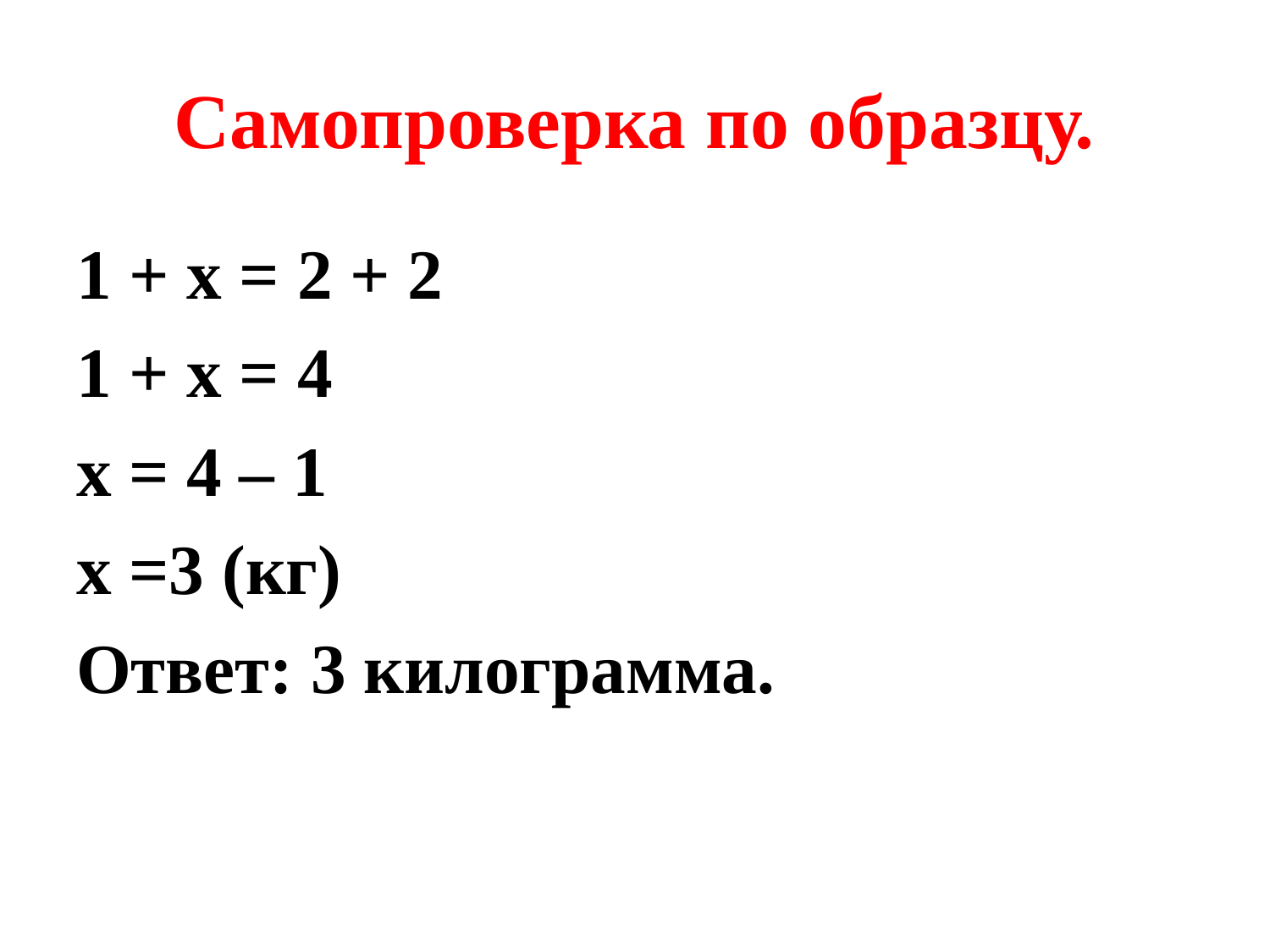

# Самопроверка по образцу.
1 + х = 2 + 2
1 + х = 4
х = 4 – 1
х =3 (кг)
Ответ: 3 килограмма.